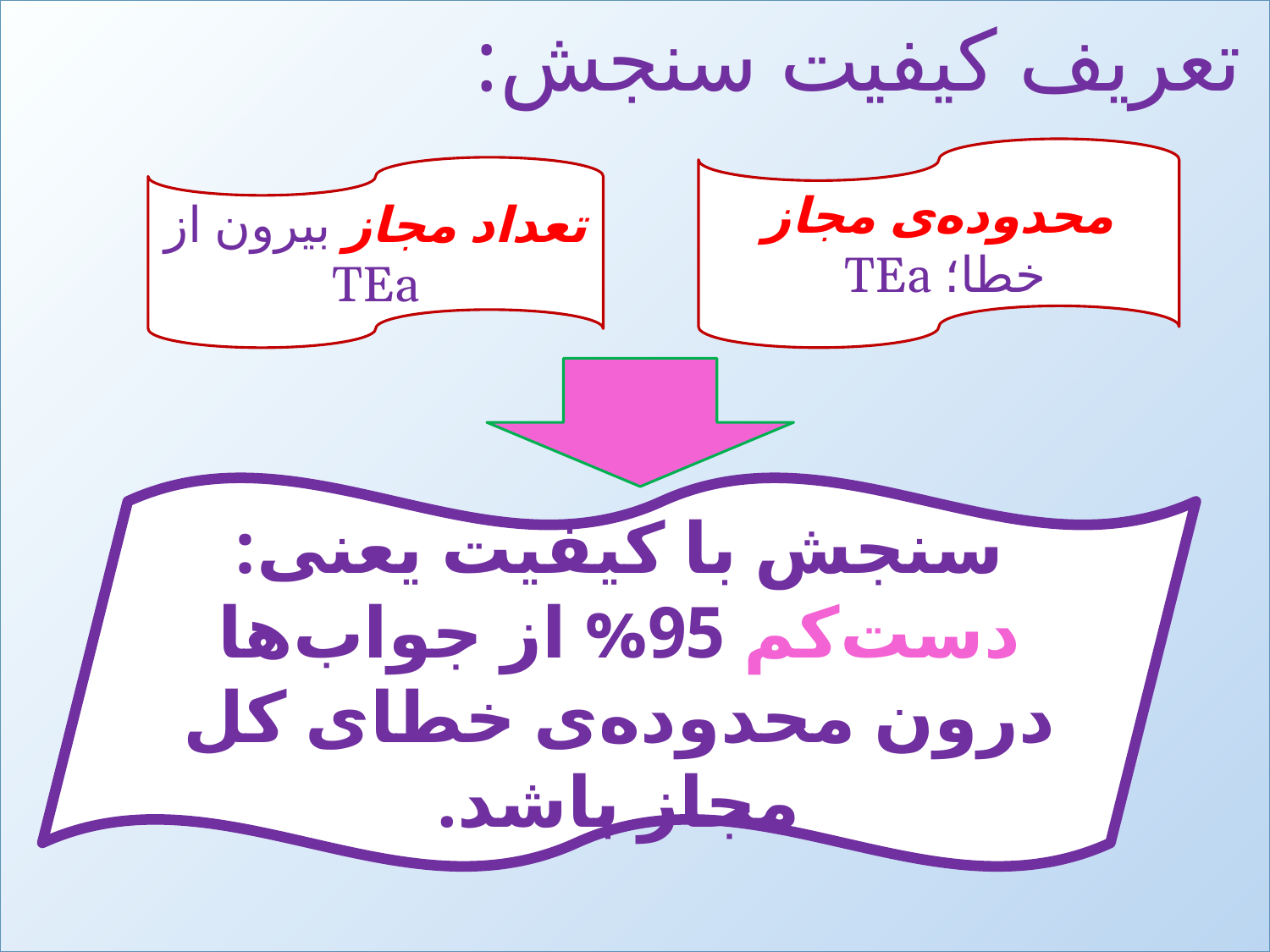

تعریف کیفیت سنجش:

محدوده‌ی مجاز خطا؛ TEa
تعداد مجاز بیرون از TEa

سنجش با کیفیت یعنی: دست‌کم 95% از جواب‌ها درون محدوده‌ی خطای کل مجاز باشد.